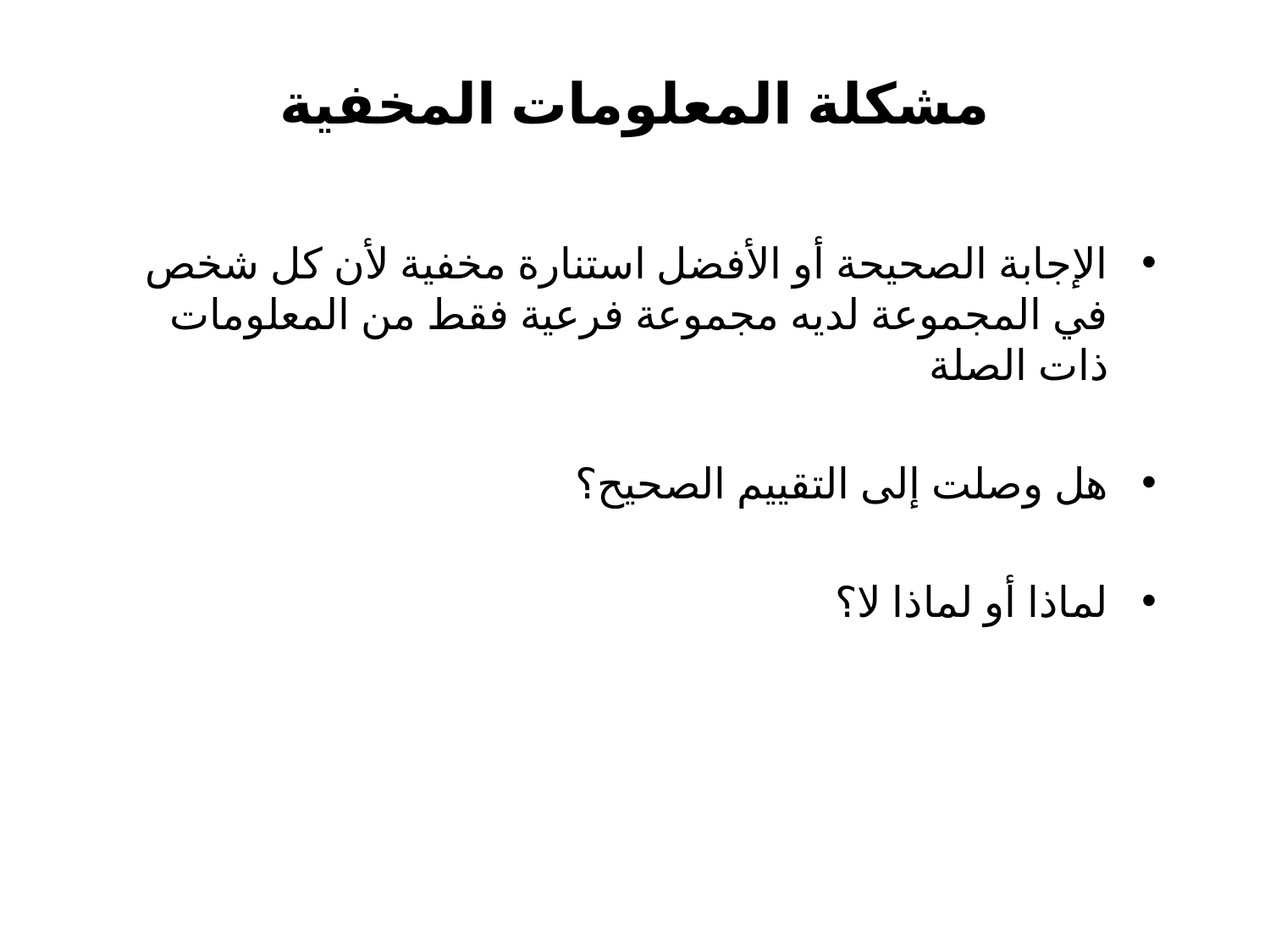

# مشكلة المعلومات المخفية
الإجابة الصحيحة أو الأفضل استنارة مخفية لأن كل شخص في المجموعة لديه مجموعة فرعية فقط من المعلومات ذات الصلة

هل وصلت إلى التقييم الصحيح؟

لماذا أو لماذا لا؟